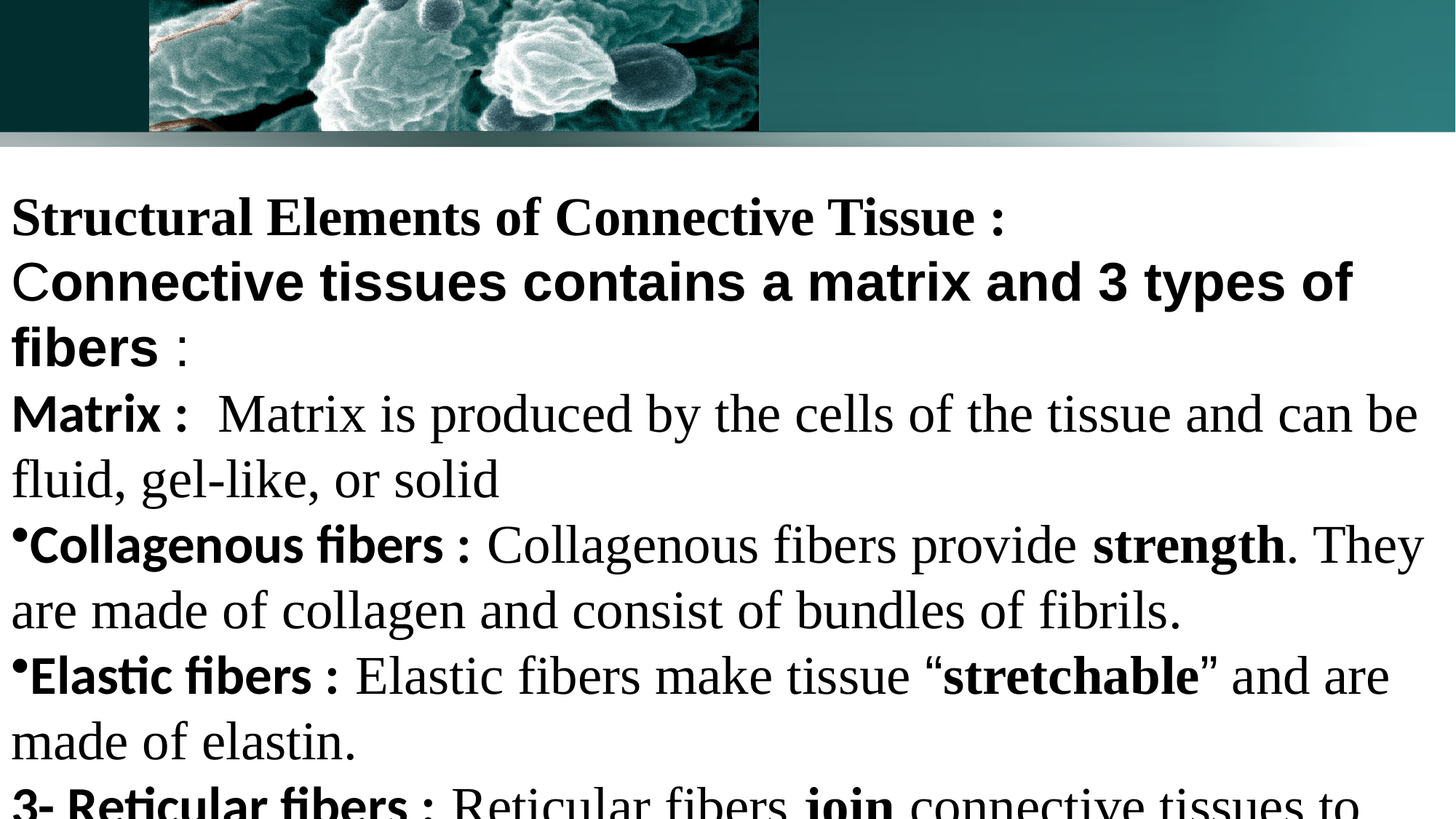

Structural Elements of Connective Tissue :
Connective tissues contains a matrix and 3 types of fibers :
Matrix :  Matrix is produced by the cells of the tissue and can be fluid, gel-like, or solid
Collagenous fibers : Collagenous fibers provide strength. They are made of collagen and consist of bundles of fibrils.
Elastic fibers : Elastic fibers make tissue “stretchable” and are made of elastin.
3- Reticular fibers : Reticular fibers join connective tissues to other tissues. Reticular fibers consist of one or more types of very thin collagen fibers.